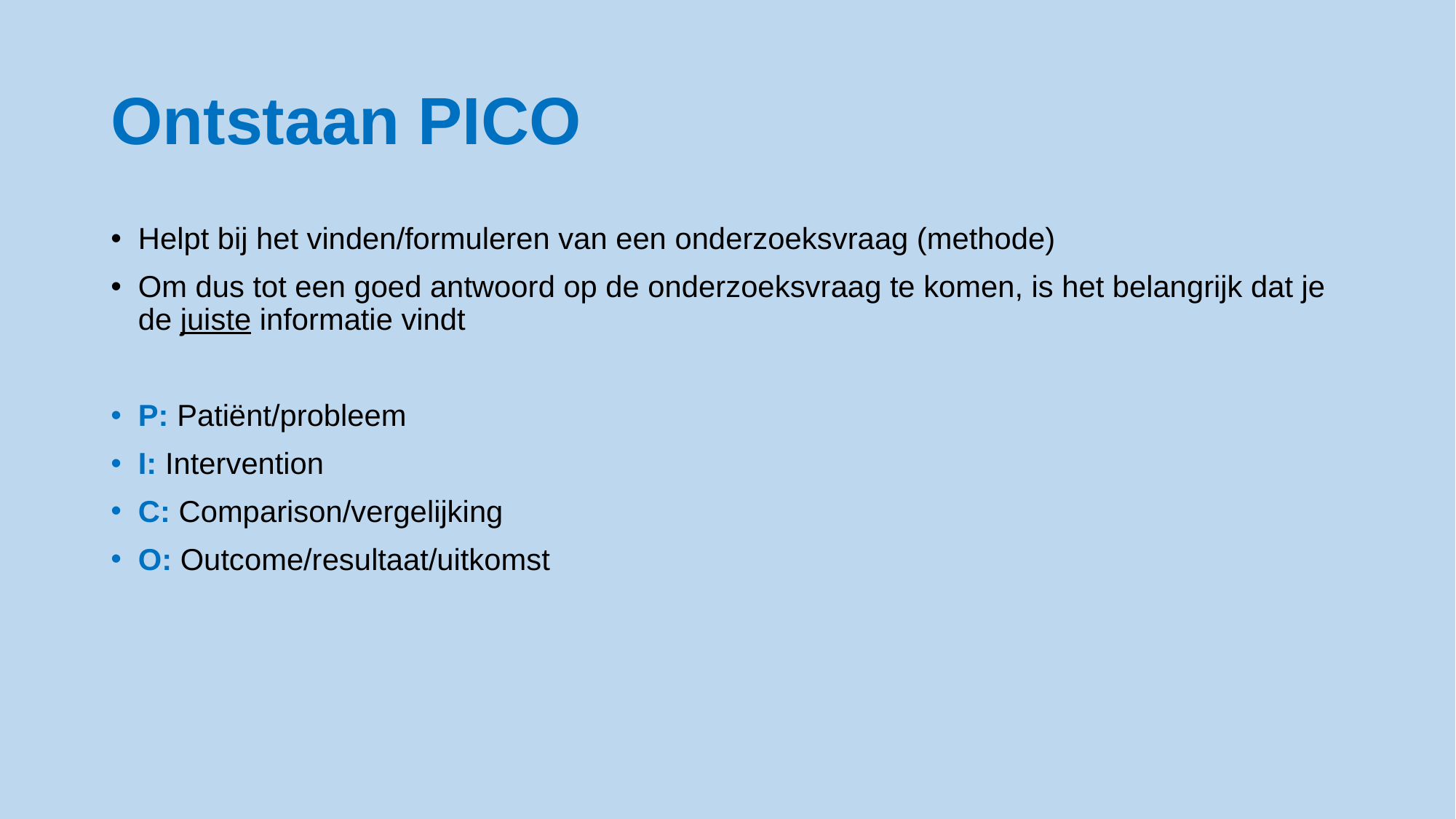

# Ontstaan PICO
Helpt bij het vinden/formuleren van een onderzoeksvraag (methode)
Om dus tot een goed antwoord op de onderzoeksvraag te komen, is het belangrijk dat je de juiste informatie vindt

P: Patiënt/probleem
I: Intervention
C: Comparison/vergelijking
O: Outcome/resultaat/uitkomst